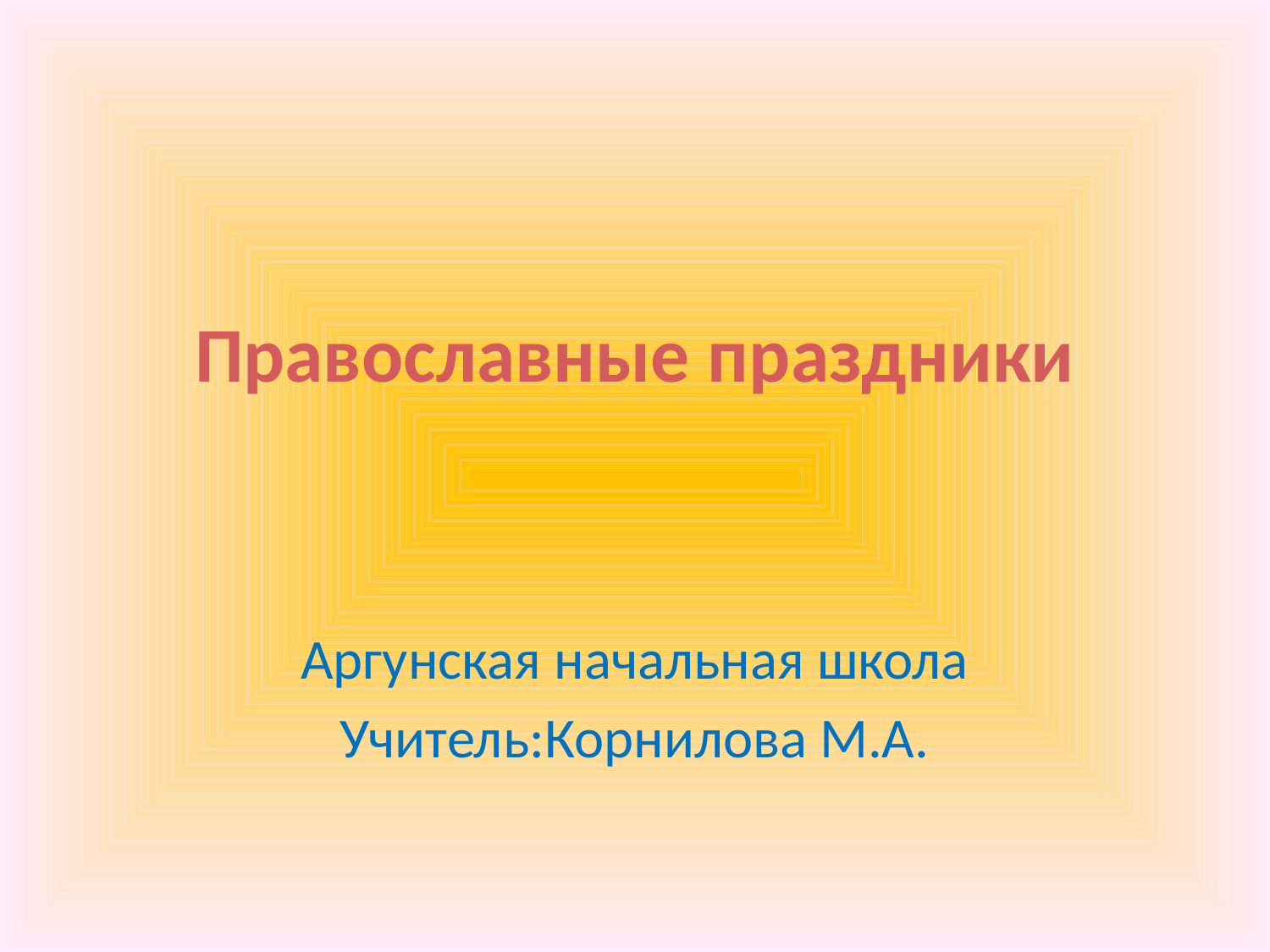

# Православные праздники
Аргунская начальная школа
Учитель:Корнилова М.А.